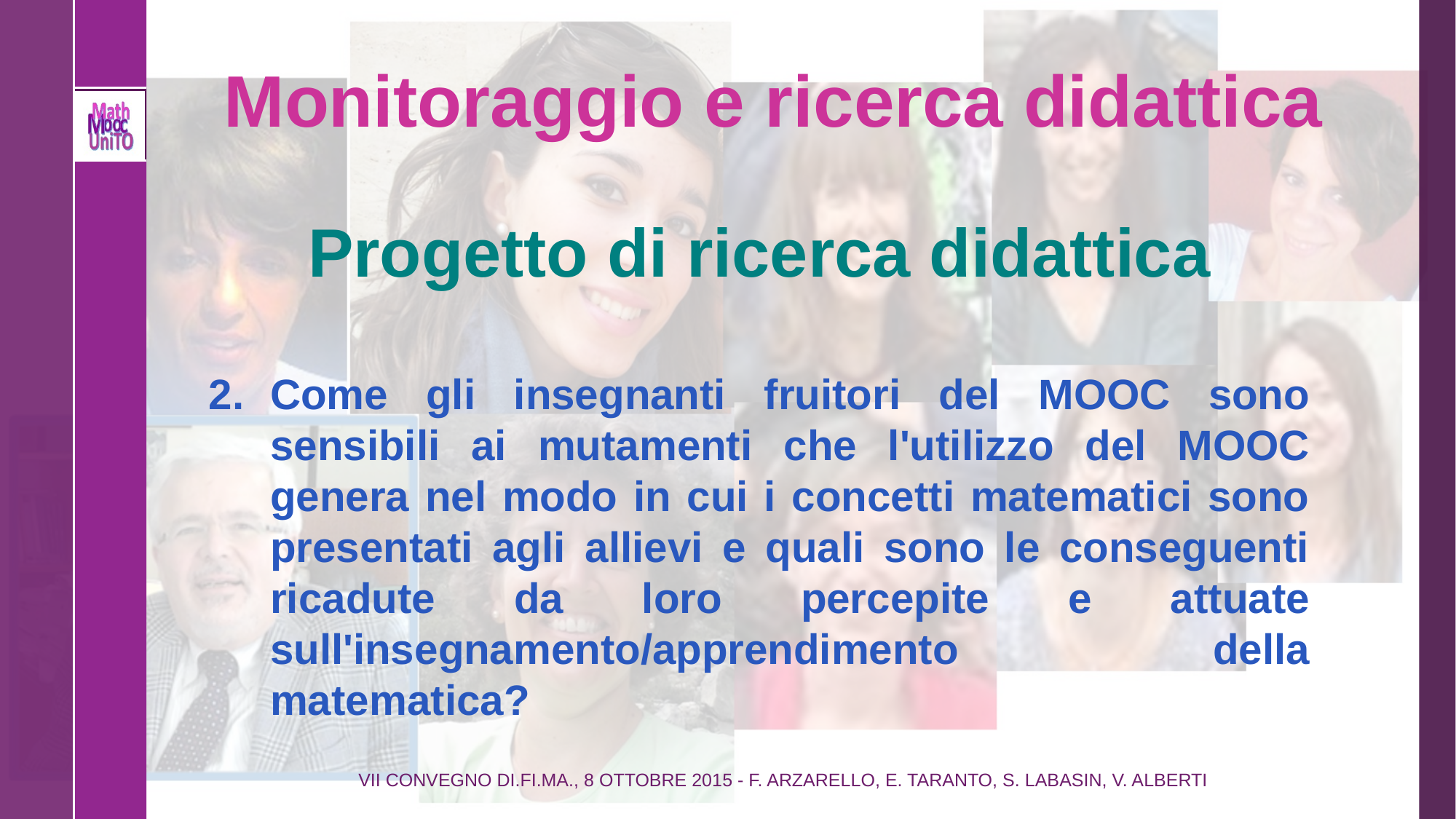

# Monitoraggio e ricerca didattica
Progetto di ricerca didattica

Come gli insegnanti fruitori del MOOC sono sensibili ai mutamenti che l'utilizzo del MOOC genera nel modo in cui i concetti matematici sono presentati agli allievi e quali sono le conseguenti ricadute da loro percepite e attuate sull'insegnamento/apprendimento della matematica?
Vii convegno Di.fi.ma., 8 ottobre 2015 - F. Arzarello, E. Taranto, S. Labasin, V. Alberti